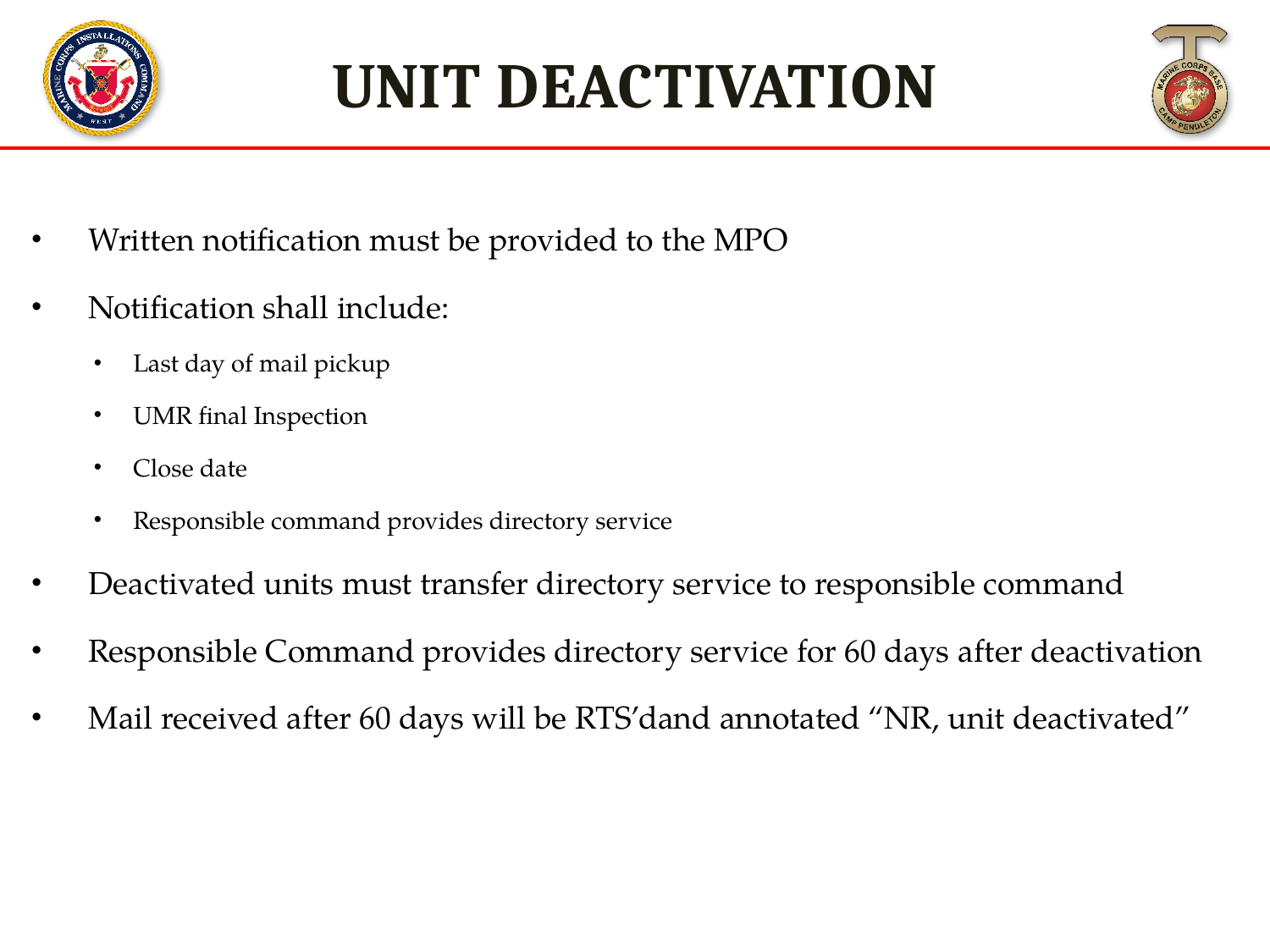

UNIT DEACTIVATION
Written notification must be provided to the MPO
Notification shall include:
Last day of mail pickup
UMR final Inspection
Close date
Responsible command provides directory service
Deactivated units must transfer directory service to responsible command
Responsible Command provides directory service for 60 days after deactivation
Mail received after 60 days will be RTS’dand annotated “NR, unit deactivated”